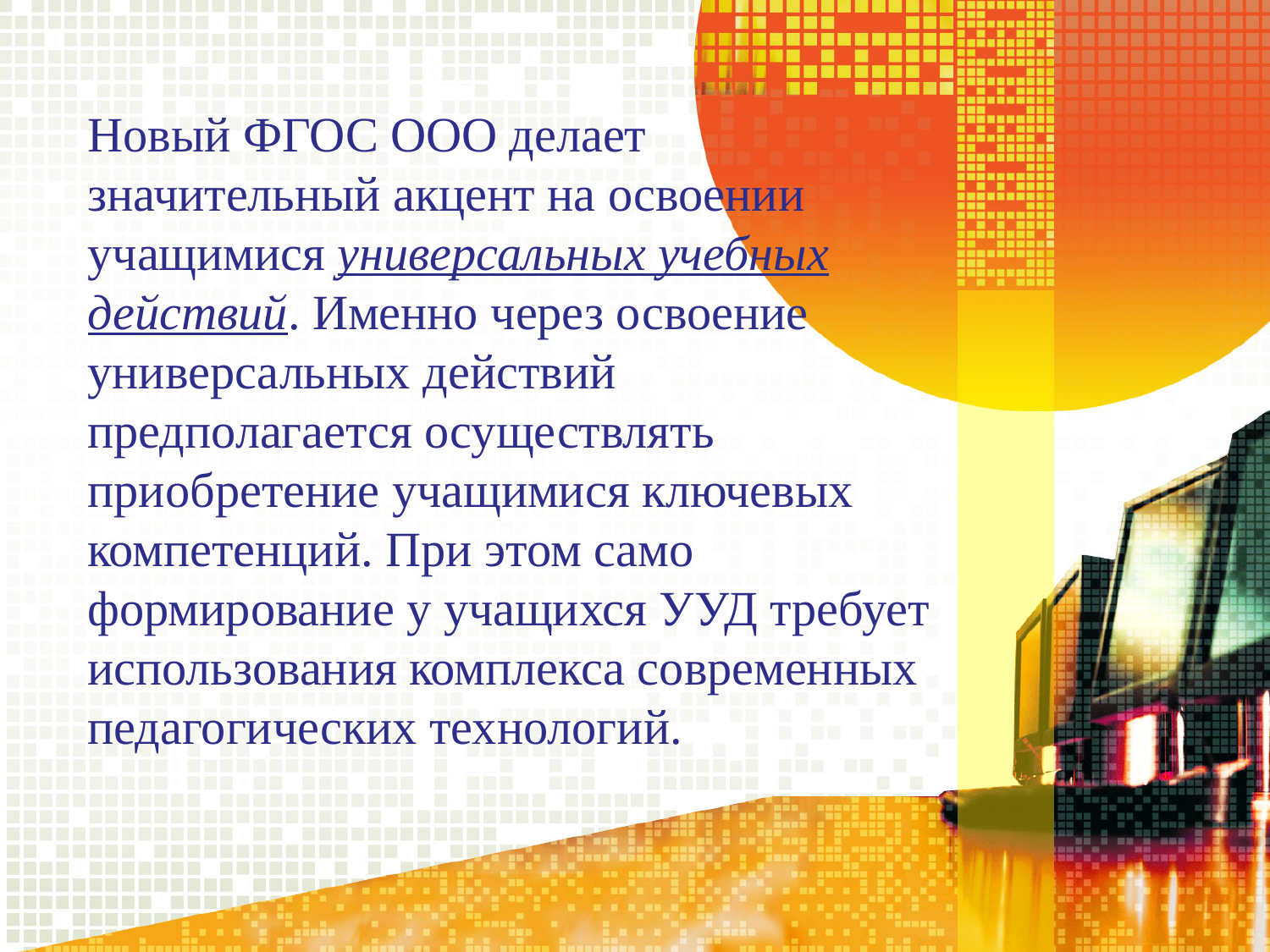

Новый ФГОС ООО делает значительный акцент на освоении учащимися универсальных учебных действий. Именно через освоение универсальных действий предполагается осуществлять приобретение учащимися ключевых компетенций. При этом само формирование у учащихся УУД требует использования комплекса современных педагогических технологий.